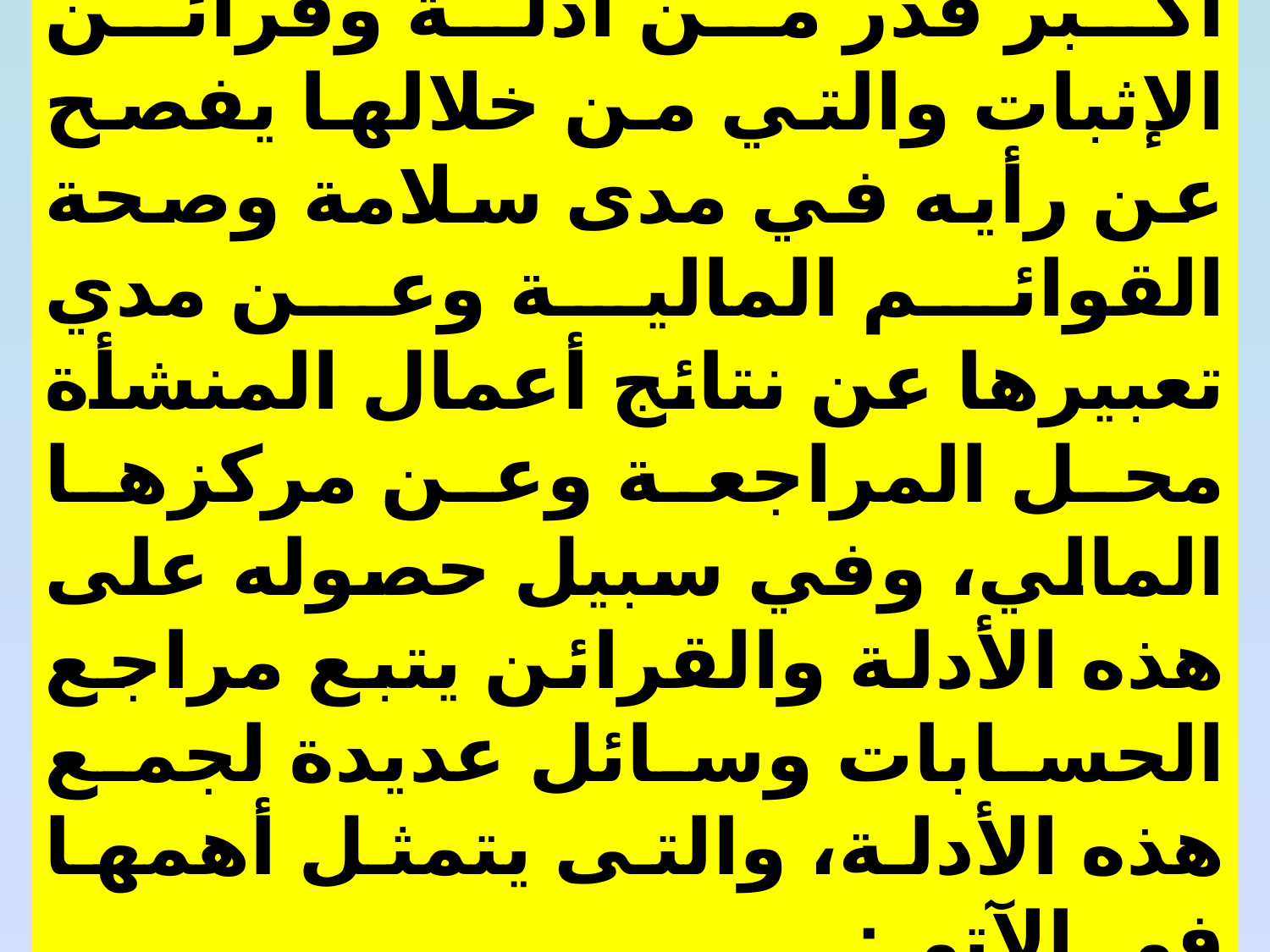

يقوم مراجع الحسابات بجمع أكبر قدر من أدلة وقرائن الإثبات والتي من خلالها يفصح عن رأيه في مدى سلامة وصحة القوائم المالية وعن مدي تعبيرها عن نتائج أعمال المنشأة محل المراجعة وعن مركزها المالي، وفي سبيل حصوله على هذه الأدلة والقرائن يتبع مراجع الحسابات وسائل عديدة لجمع هذه الأدلة، والتى يتمثل أهمها في الآتي: